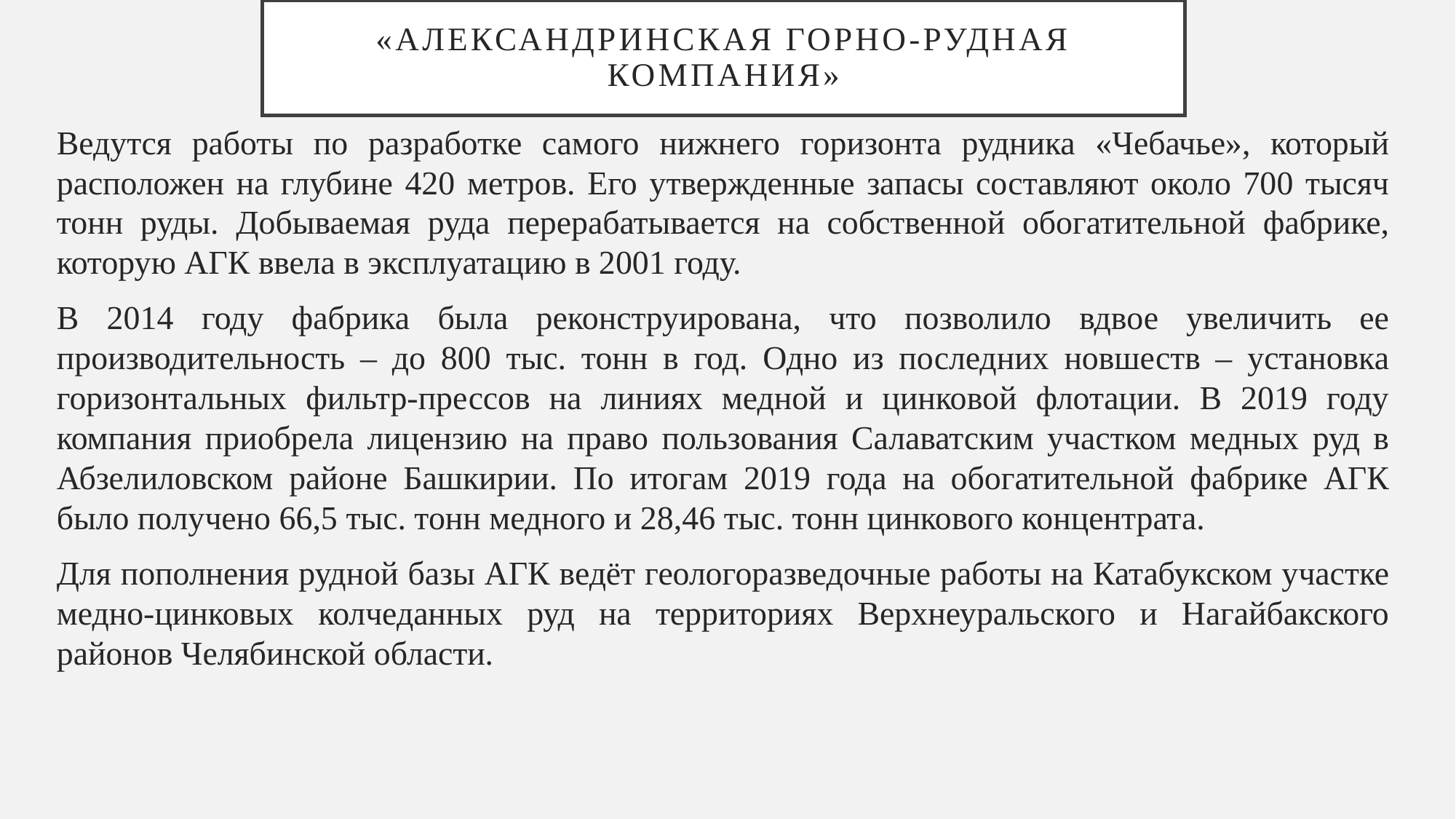

# «Александринская горно-рудная компания»
Ведутся работы по разработке самого нижнего горизонта рудника «Чебачье», который расположен на глубине 420 метров. Его утвержденные запасы составляют около 700 тысяч тонн руды. Добываемая руда перерабатывается на собственной обогатительной фабрике, которую АГК ввела в эксплуатацию в 2001 году.
В 2014 году фабрика была реконструирована, что позволило вдвое увеличить ее производительность – до 800 тыс. тонн в год. Одно из последних новшеств – установка горизонтальных фильтр-прессов на линиях медной и цинковой флотации. В 2019 году компания приобрела лицензию на право пользования Салаватским участком медных руд в Абзелиловском районе Башкирии. По итогам 2019 года на обогатительной фабрике АГК было получено 66,5 тыс. тонн медного и 28,46 тыс. тонн цинкового концентрата.
Для пополнения рудной базы АГК ведёт геологоразведочные работы на Катабукском участке медно-цинковых колчеданных руд на территориях Верхнеуральского и Нагайбакского районов Челябинской области.